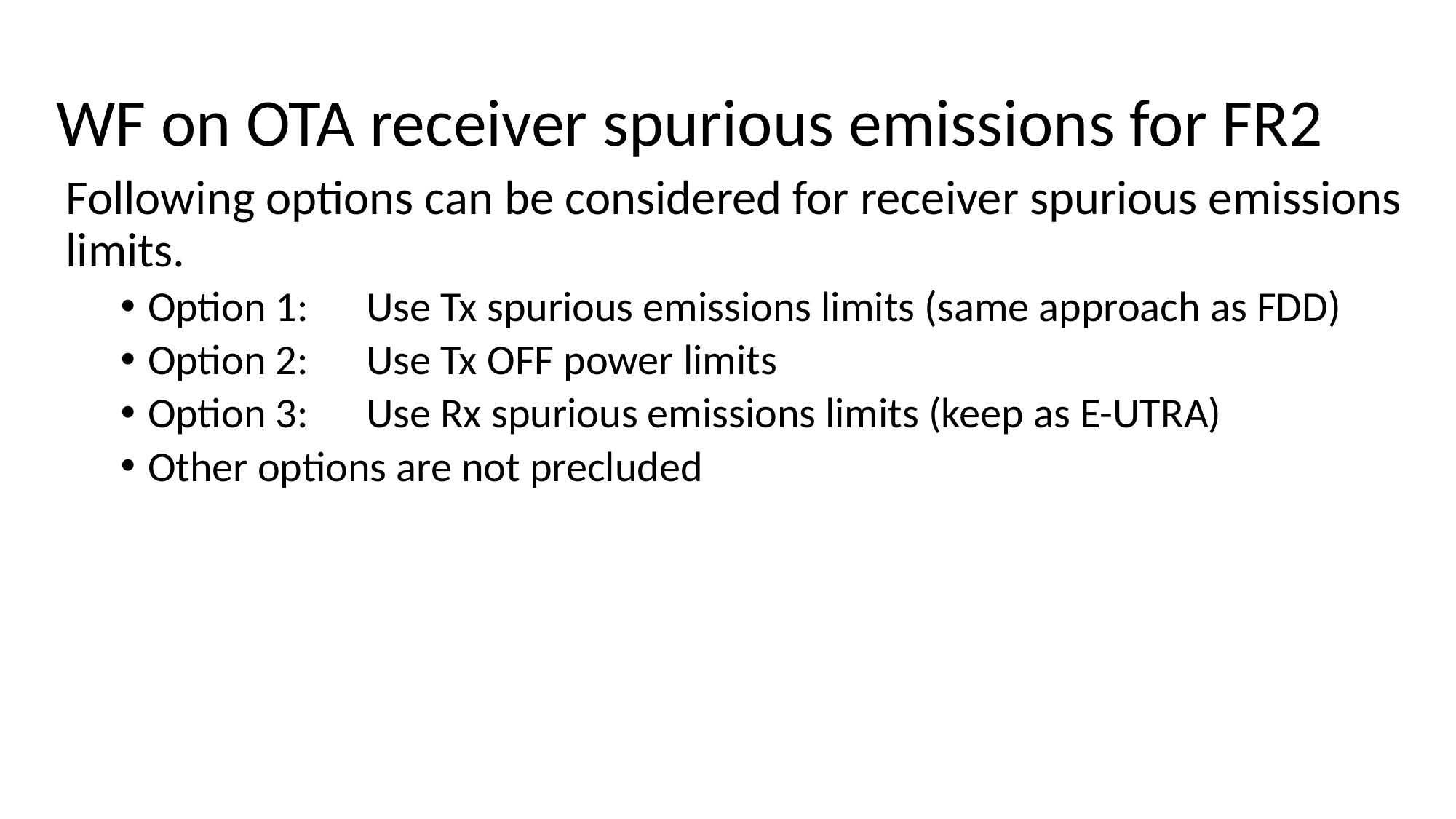

# WF on OTA receiver spurious emissions for FR2
Following options can be considered for receiver spurious emissions limits.
Option 1: 	Use Tx spurious emissions limits (same approach as FDD)
Option 2: 	Use Tx OFF power limits
Option 3: 	Use Rx spurious emissions limits (keep as E-UTRA)
Other options are not precluded